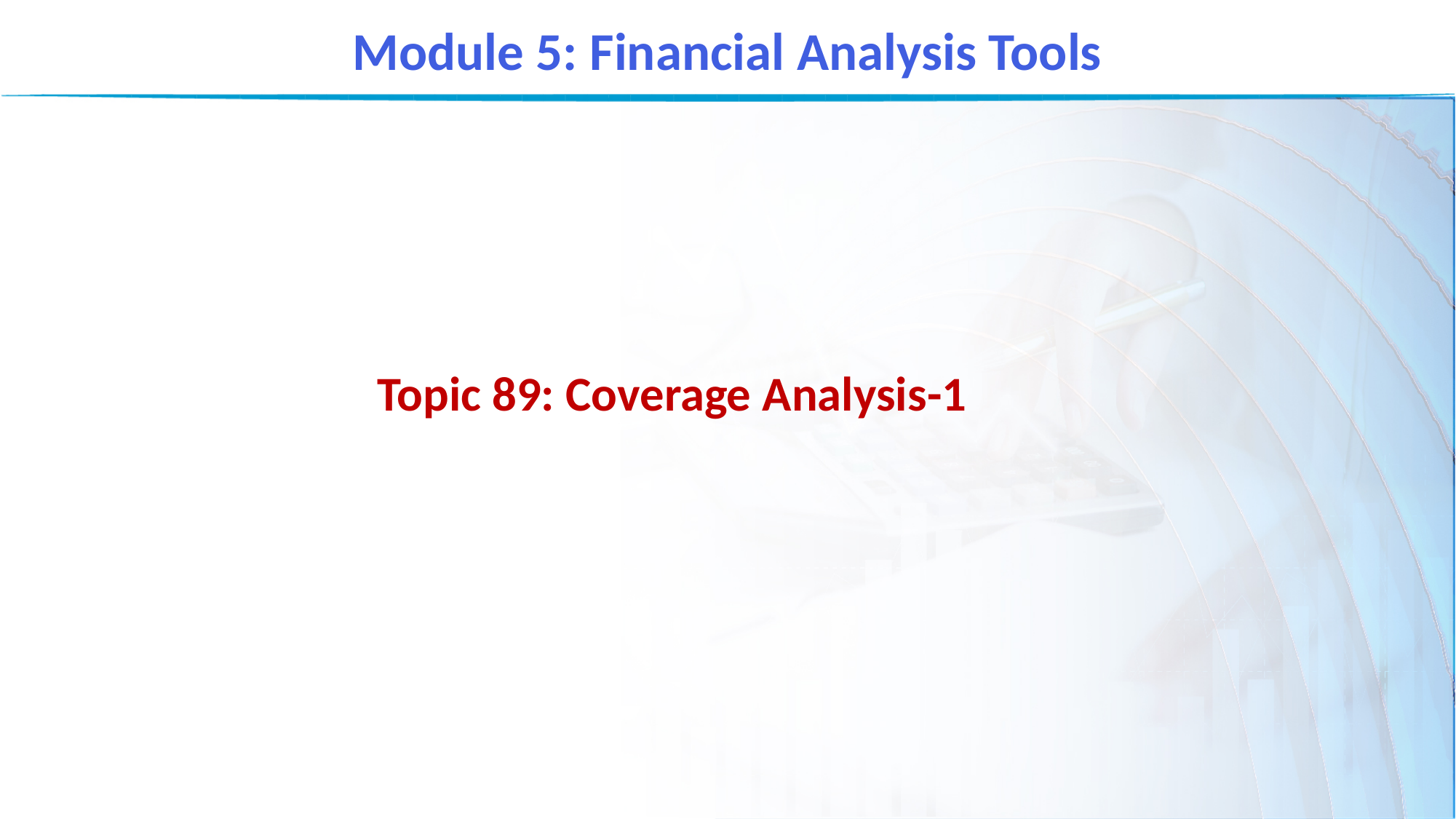

Module 5: Financial Analysis Tools
Topic 89: Coverage Analysis-1